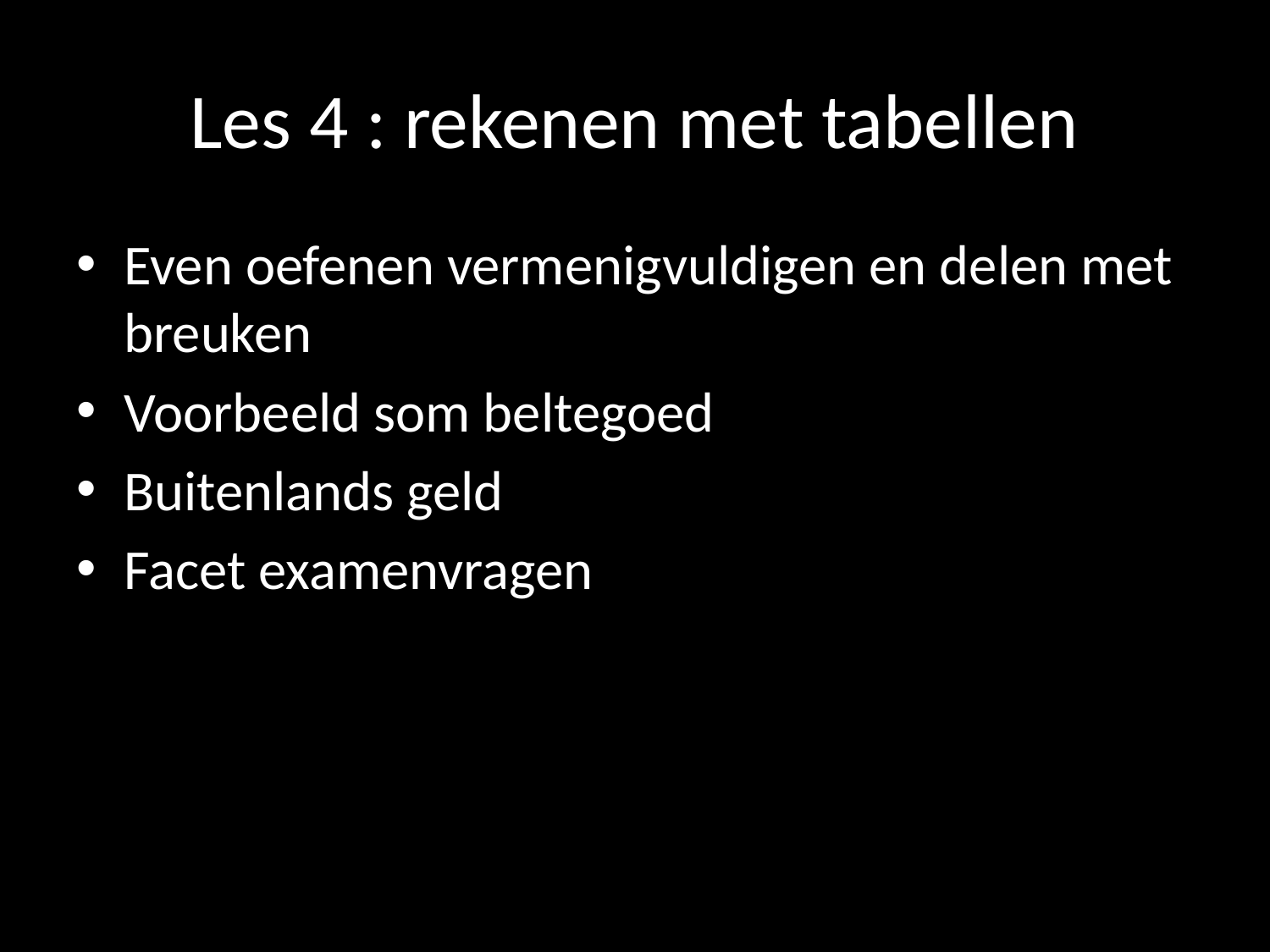

# Les 4 : rekenen met tabellen
Even oefenen vermenigvuldigen en delen met breuken
Voorbeeld som beltegoed
Buitenlands geld
Facet examenvragen